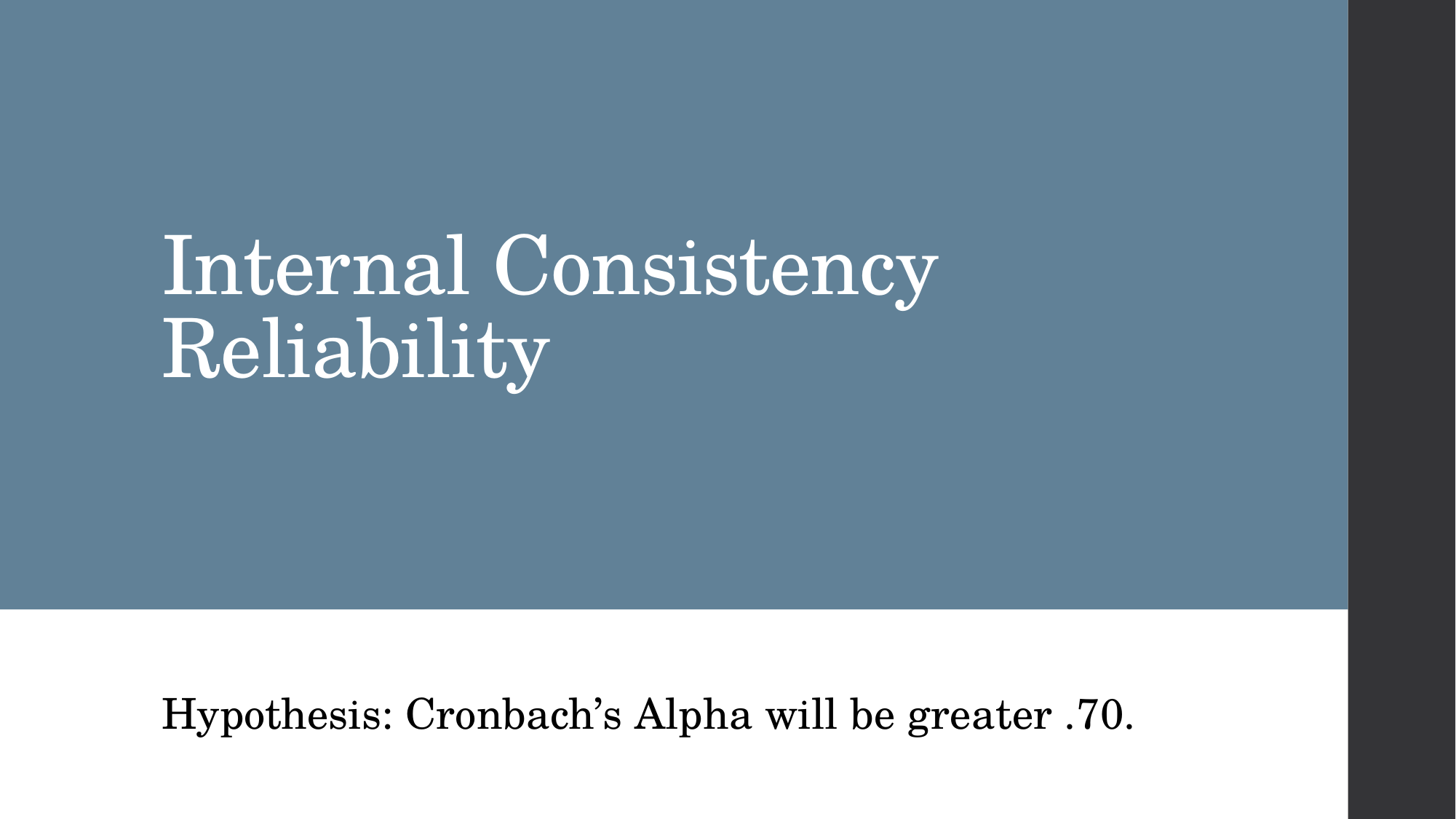

# Internal Consistency Reliability

Hypothesis: Cronbach’s Alpha will be greater .70.